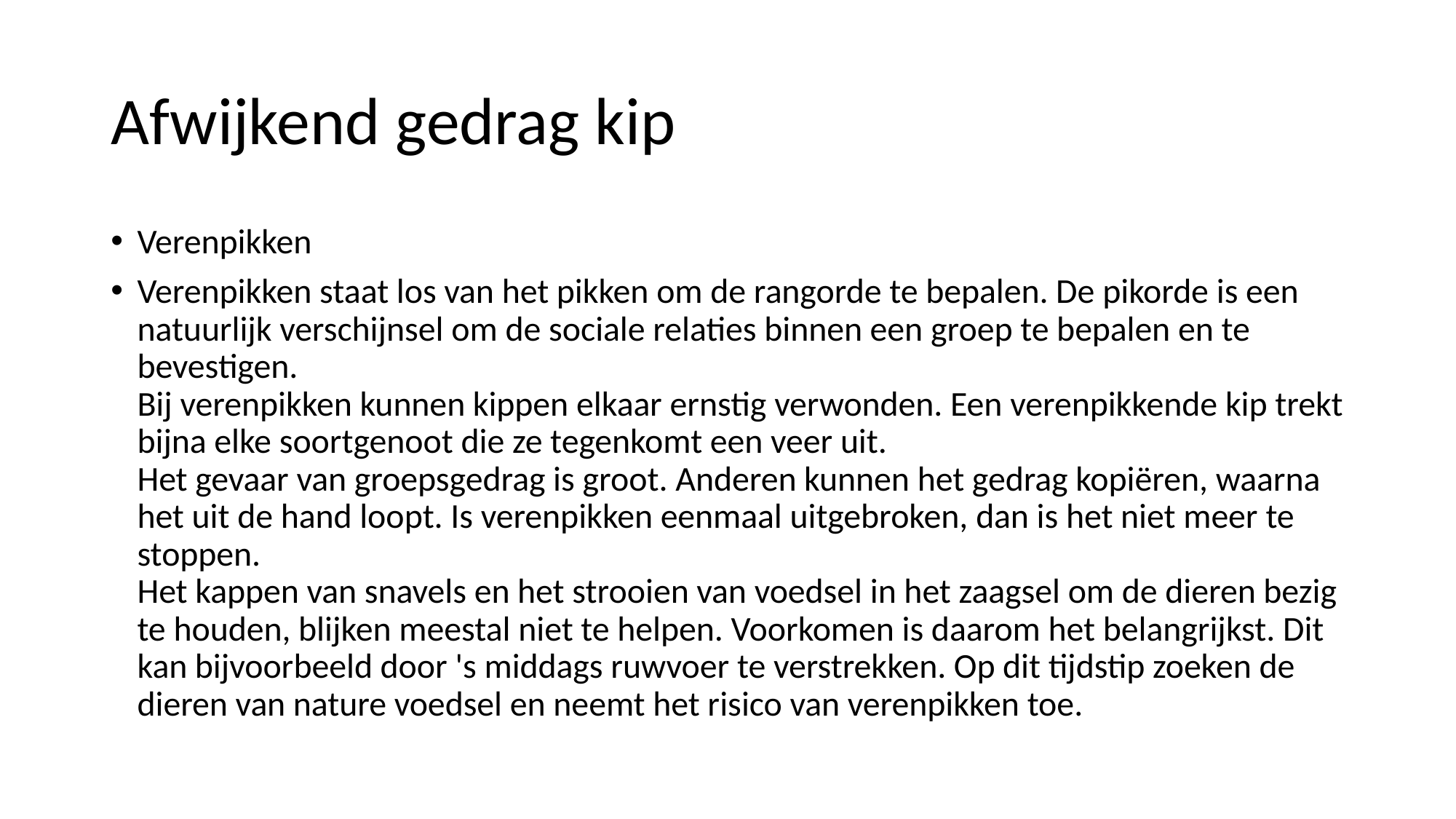

# Afwijkend gedrag kip
Verenpikken
Verenpikken staat los van het pikken om de rangorde te bepalen. De pikorde is een natuurlijk verschijnsel om de sociale relaties binnen een groep te bepalen en te bevestigen.
Bij verenpikken kunnen kippen elkaar ernstig verwonden. Een verenpikkende kip trekt bijna elke soortgenoot die ze tegenkomt een veer uit.
Het gevaar van groepsgedrag is groot. Anderen kunnen het gedrag kopiëren, waarna het uit de hand loopt. Is verenpikken eenmaal uitgebroken, dan is het niet meer te stoppen.
Het kappen van snavels en het strooien van voedsel in het zaagsel om de dieren bezig te houden, blijken meestal niet te helpen. Voorkomen is daarom het belangrijkst. Dit kan bijvoorbeeld door 's middags ruwvoer te verstrekken. Op dit tijdstip zoeken de dieren van nature voedsel en neemt het risico van verenpikken toe.